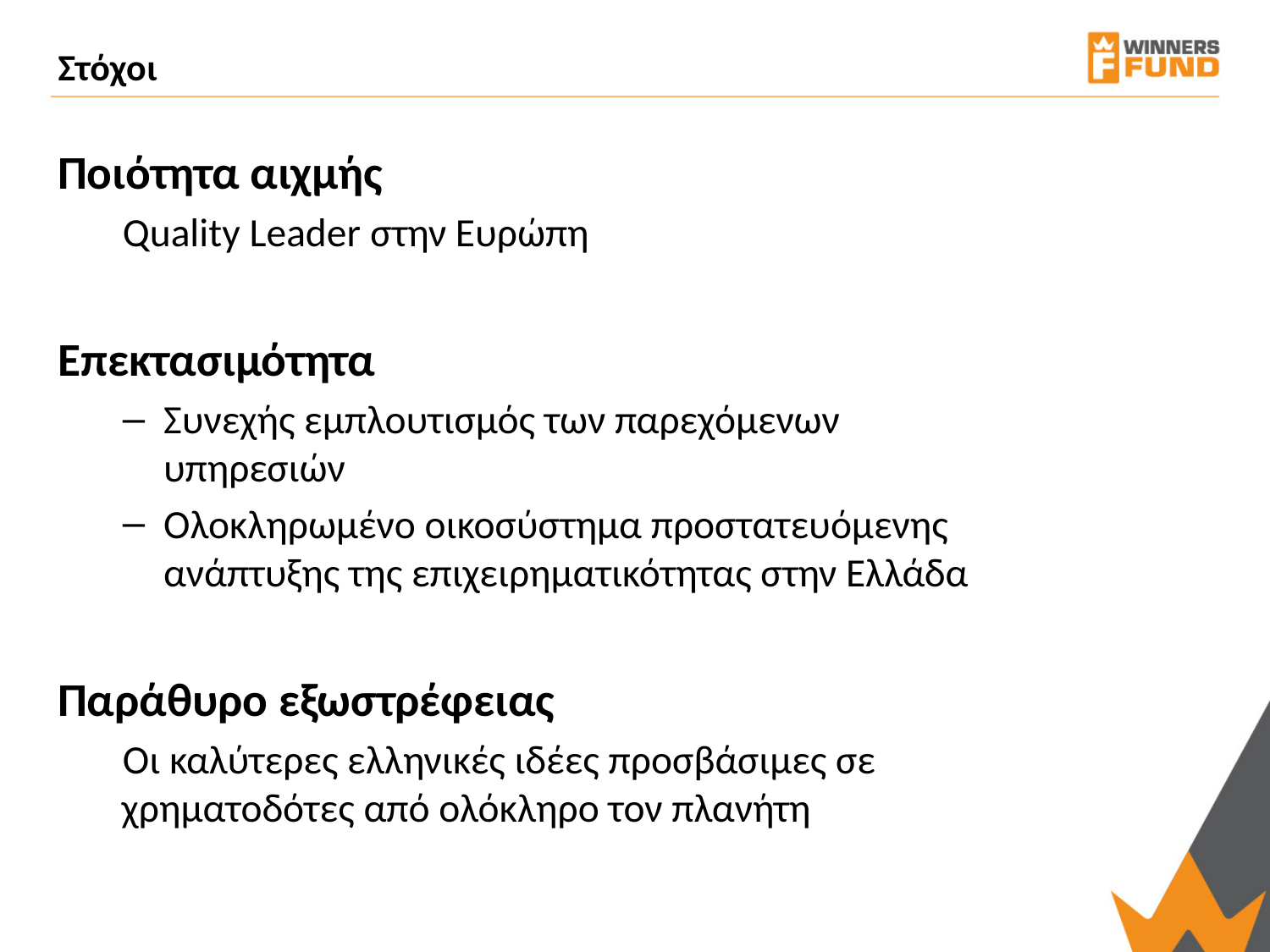

# Στόχοι
Ποιότητα αιχμής
Quality Leader στην Ευρώπη

Επεκτασιμότητα
Συνεχής εμπλουτισμός των παρεχόμενων υπηρεσιών
Ολοκληρωμένο οικοσύστημα προστατευόμενης ανάπτυξης της επιχειρηματικότητας στην Ελλάδα

Παράθυρο εξωστρέφειας
Οι καλύτερες ελληνικές ιδέες προσβάσιμες σε χρηματοδότες από ολόκληρο τον πλανήτη